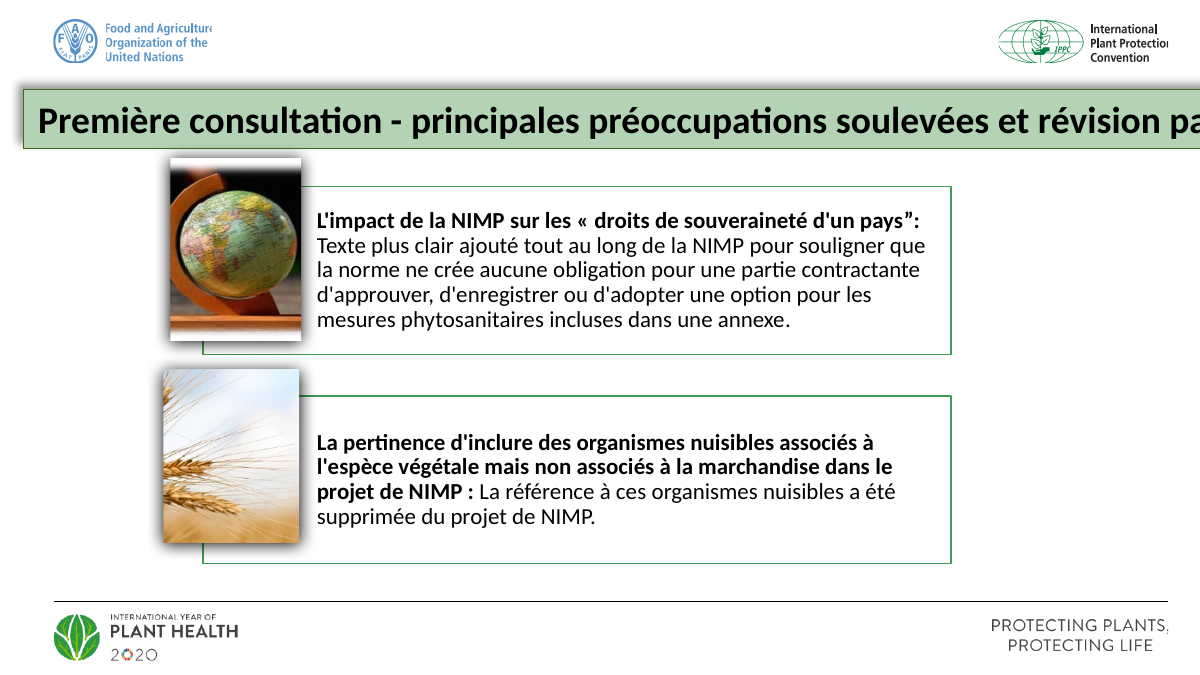

Première consultation - principales préoccupations soulevées et révision par le CN-7 :
L'impact de la NIMP sur les « droits de souveraineté d'un pays”: Texte plus clair ajouté tout au long de la NIMP pour souligner que la norme ne crée aucune obligation pour une partie contractante d'approuver, d'enregistrer ou d'adopter une option pour les mesures phytosanitaires incluses dans une annexe.
La pertinence d'inclure des organismes nuisibles associés à l'espèce végétale mais non associés à la marchandise dans le projet de NIMP : La référence à ces organismes nuisibles a été supprimée du projet de NIMP.